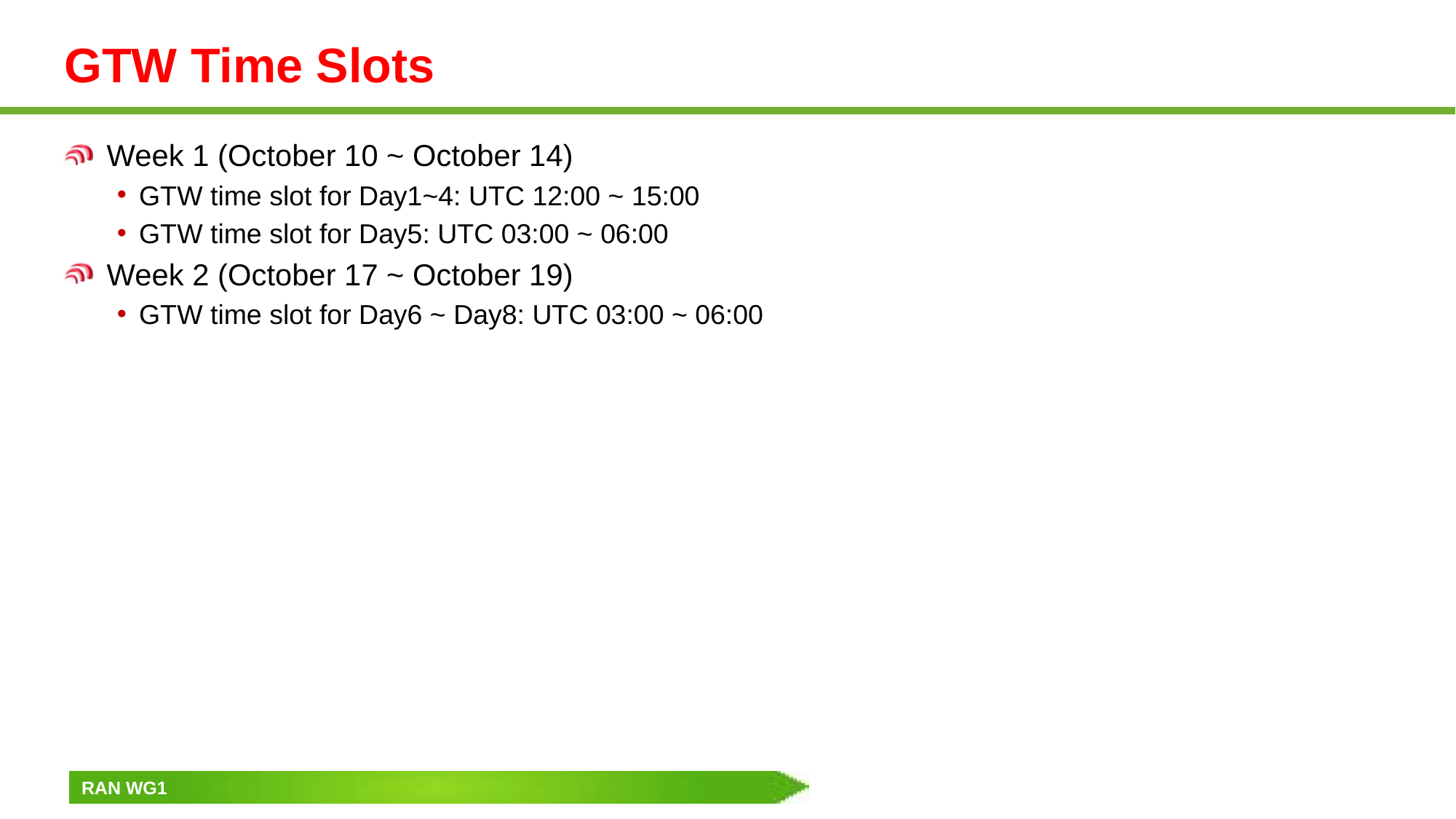

# GTW Time Slots
Week 1 (October 10 ~ October 14)
GTW time slot for Day1~4: UTC 12:00 ~ 15:00
GTW time slot for Day5: UTC 03:00 ~ 06:00
Week 2 (October 17 ~ October 19)
GTW time slot for Day6 ~ Day8: UTC 03:00 ~ 06:00